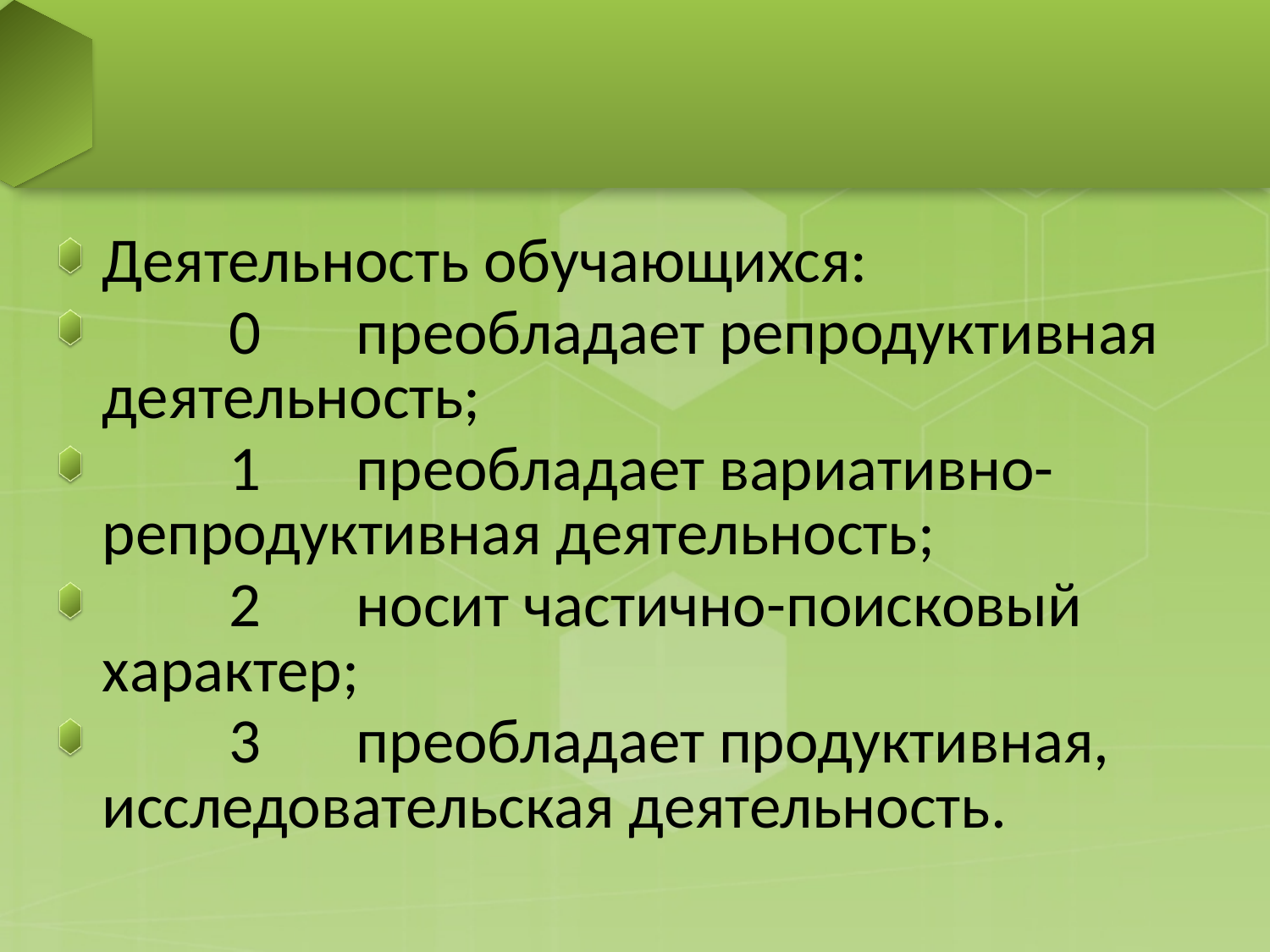

#
Деятельность обучающихся:
	0	преобладает репродуктивная деятельность;
	1	преобладает вариативно-репродуктивная деятельность;
	2	носит частично-поисковый характер;
	3	преобладает продуктивная, исследовательская деятельность.